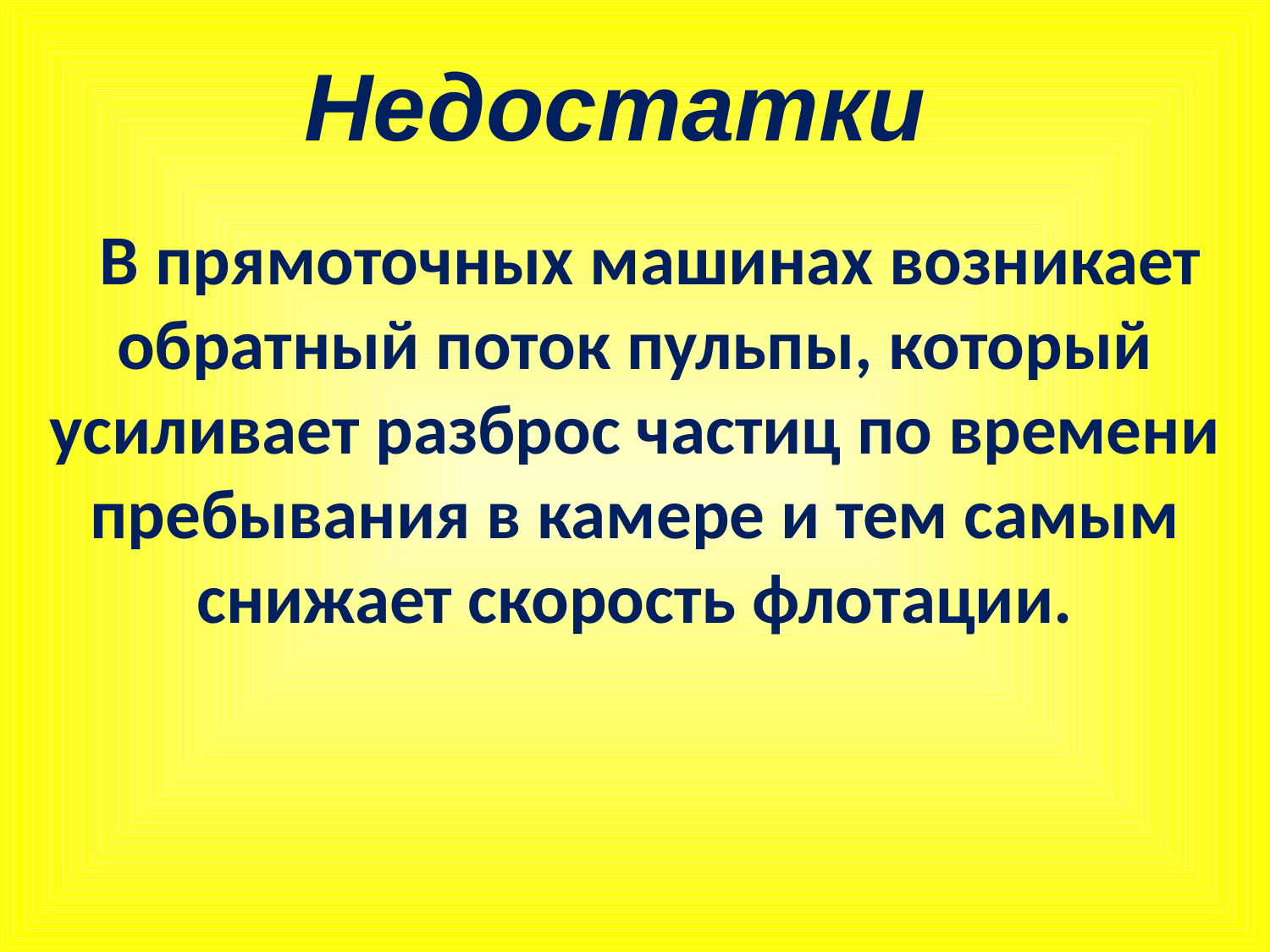

Недостатки
  В прямоточных машинах возникает обратный поток пульпы, который усиливает разброс частиц по времени пребывания в камере и тем самым снижает скорость флотации.